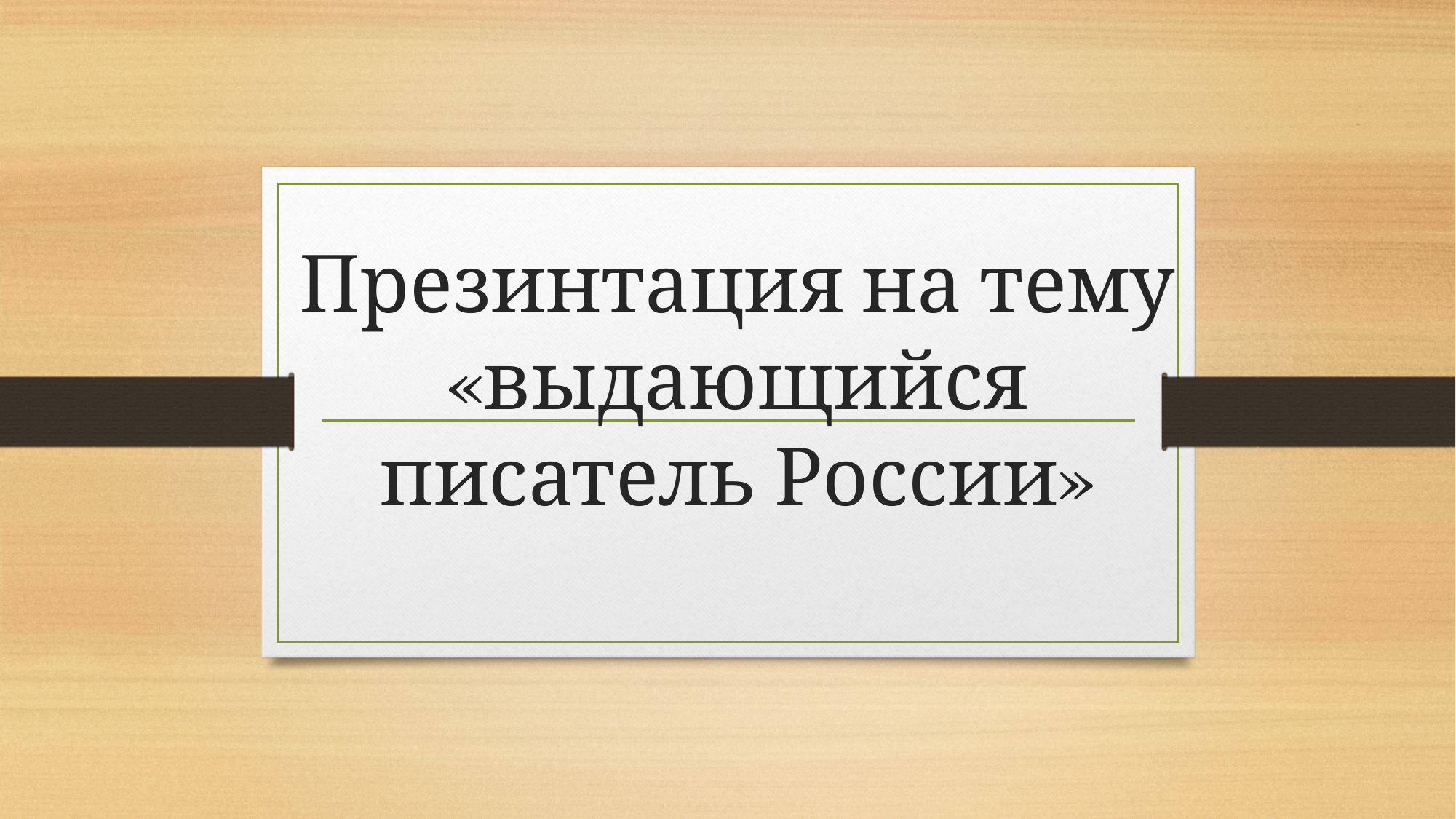

# Презинтация на тему «выдающийся писатель России»